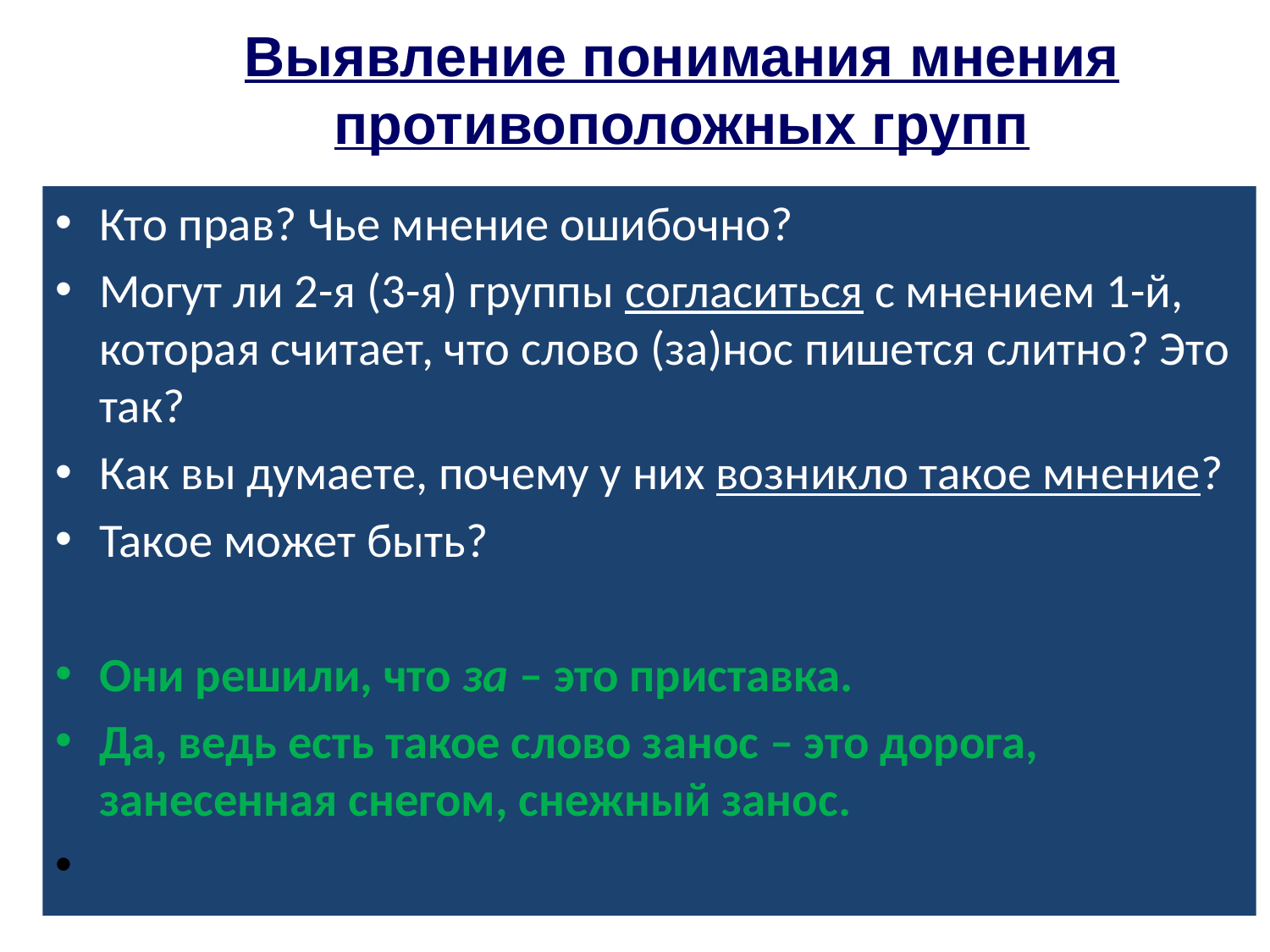

Выявление понимания мнения противоположных групп
Кто прав? Чье мнение ошибочно?
Могут ли 2-я (3-я) группы согласиться с мнением 1-й, которая считает, что слово (за)нос пишется слитно? Это так?
Как вы думаете, почему у них возникло такое мнение?
Такое может быть?

Они решили, что за – это приставка.
Да, ведь есть такое слово занос – это дорога, занесенная снегом, снежный занос.